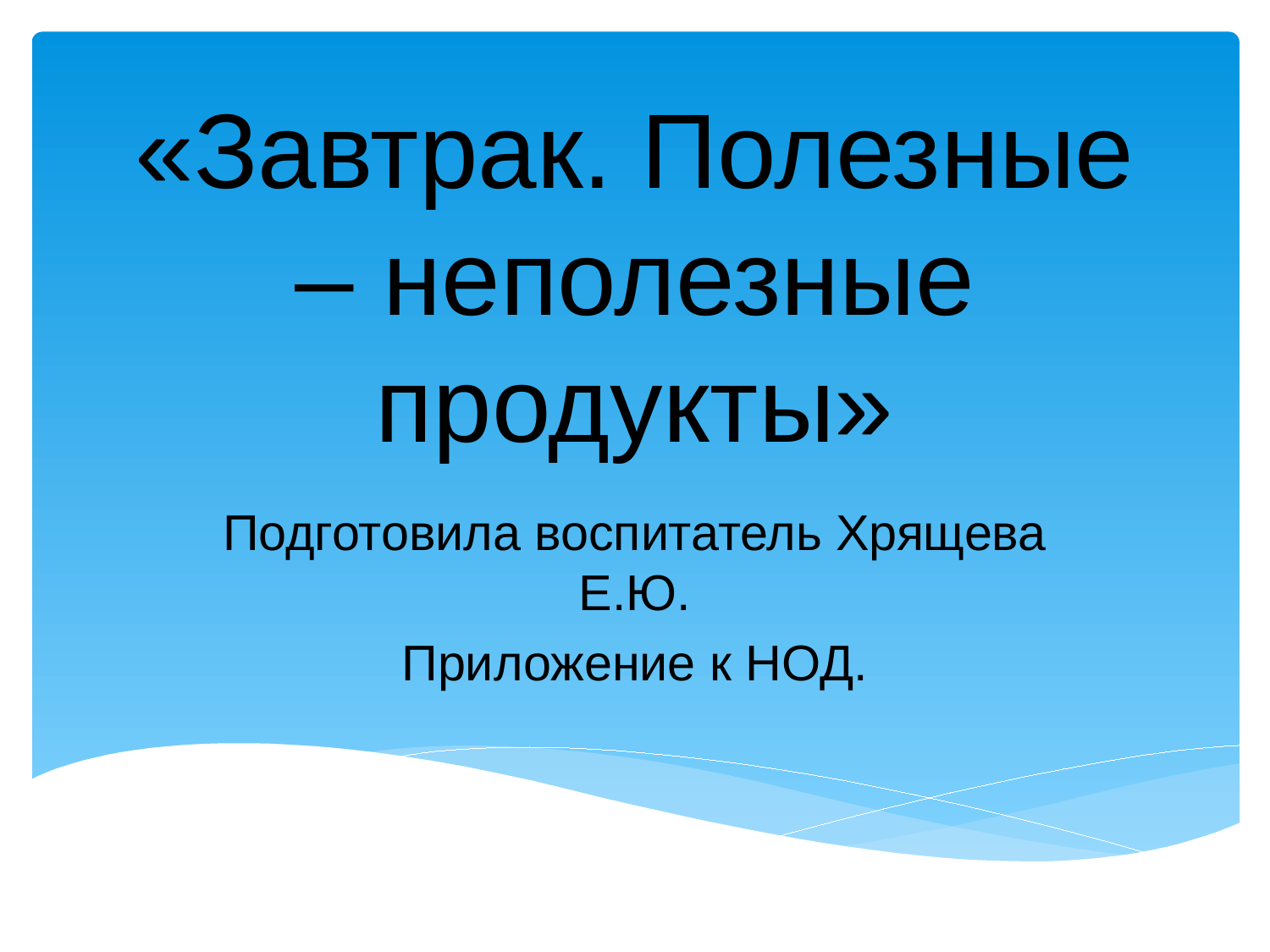

# «Завтрак. Полезные – неполезные продукты»
Подготовила воспитатель Хрящева Е.Ю.
Приложение к НОД.